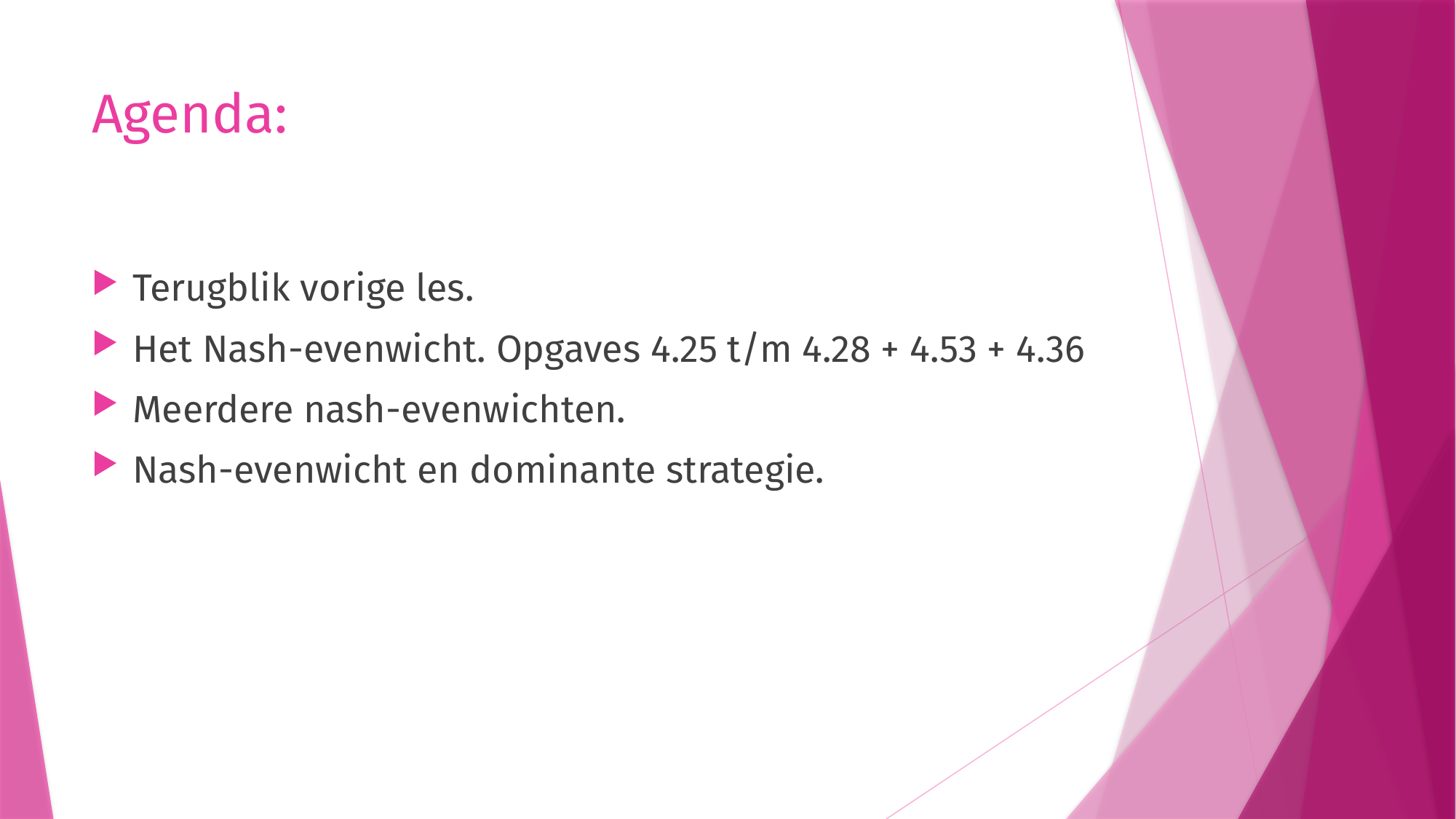

# Agenda:
Terugblik vorige les.
Het Nash-evenwicht. Opgaves 4.25 t/m 4.28 + 4.53 + 4.36
Meerdere nash-evenwichten.
Nash-evenwicht en dominante strategie.